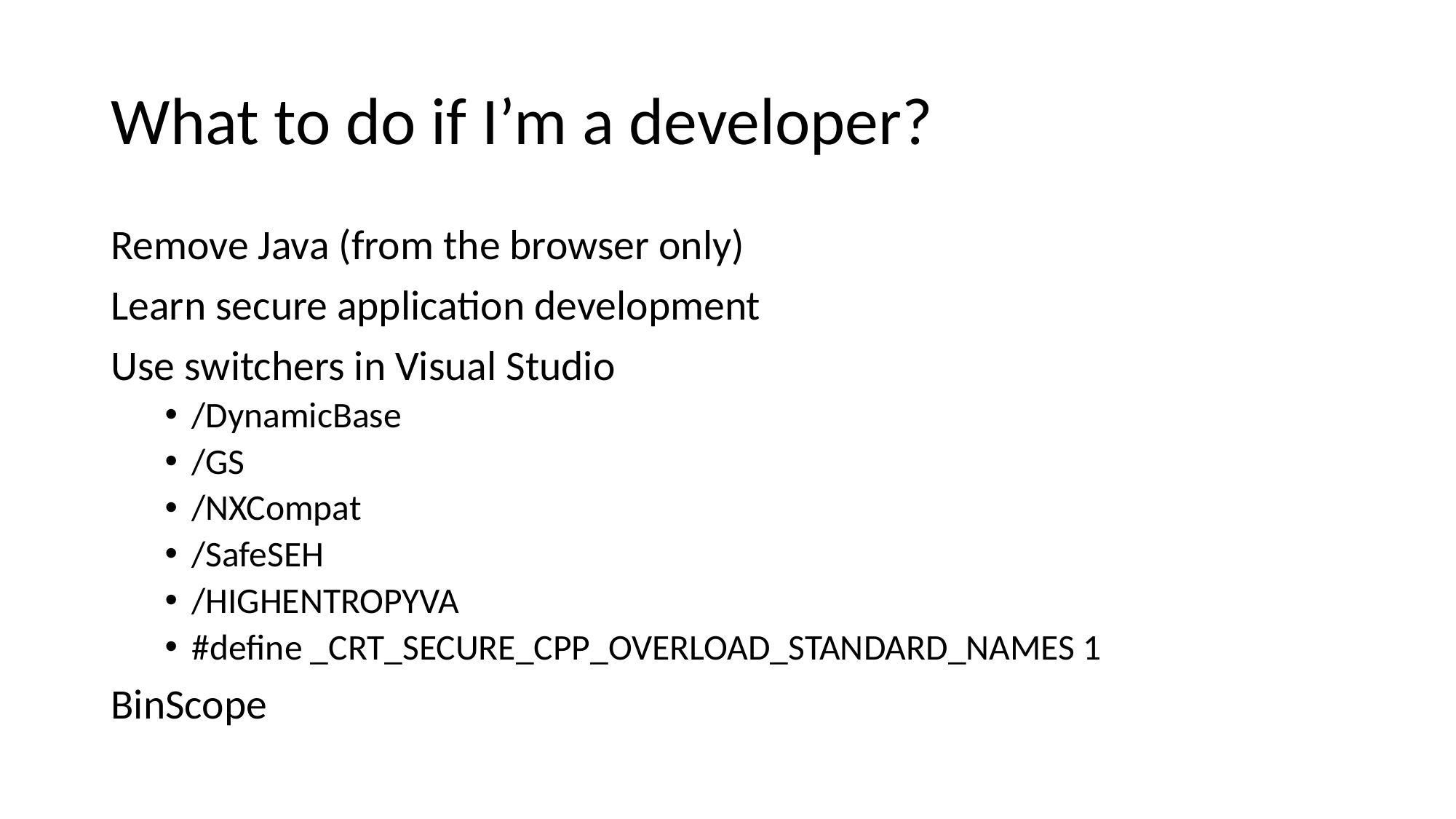

# What to do if I’m a developer?
Remove Java (from the browser only)
Learn secure application development
Use switchers in Visual Studio
/DynamicBase
/GS
/NXCompat
/SafeSEH
/HIGHENTROPYVA
#define _CRT_SECURE_CPP_OVERLOAD_STANDARD_NAMES 1
BinScope